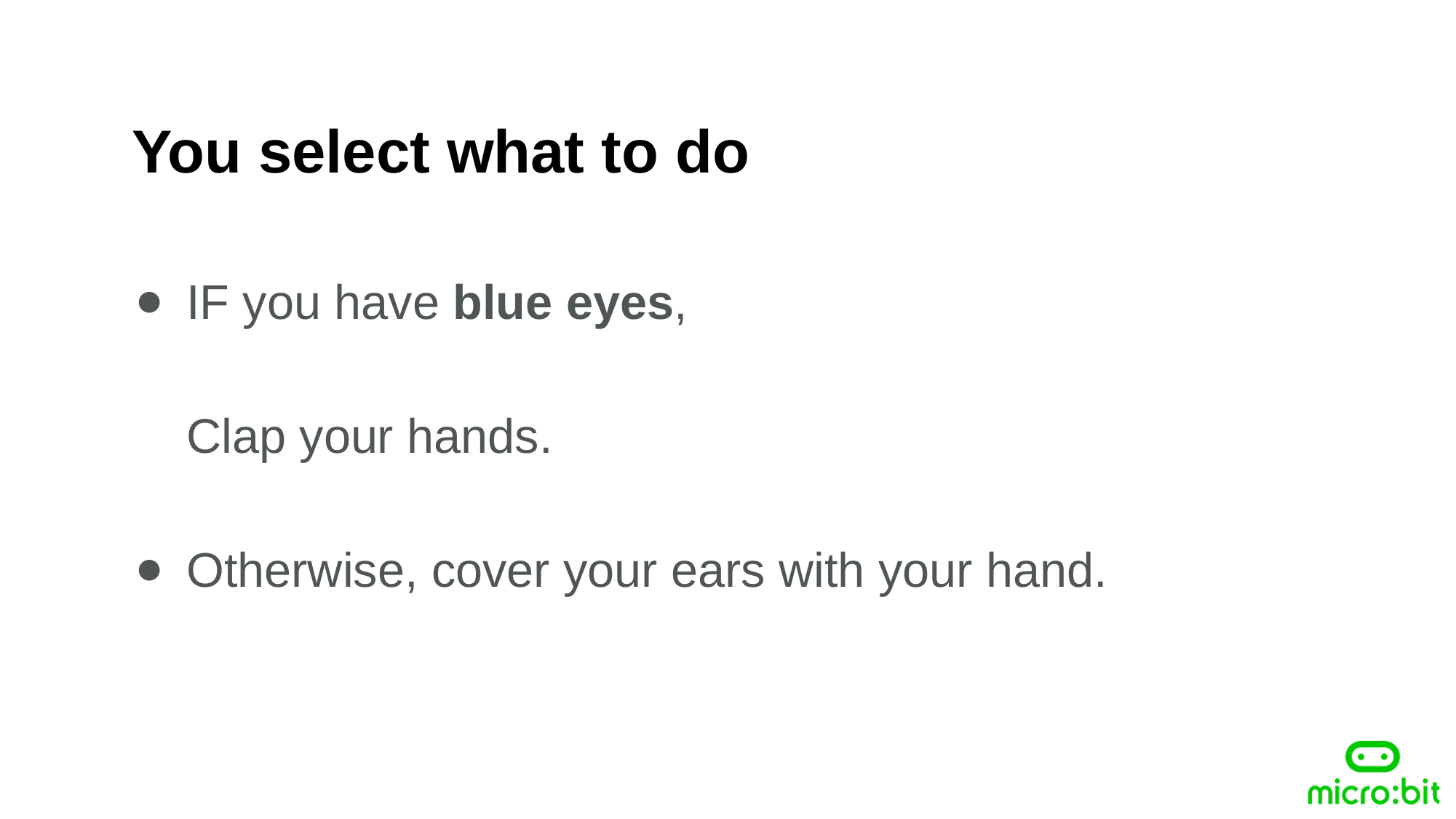

You select what to do

IF you have blue eyes,

Clap your hands.

Otherwise, cover your ears with your hand.